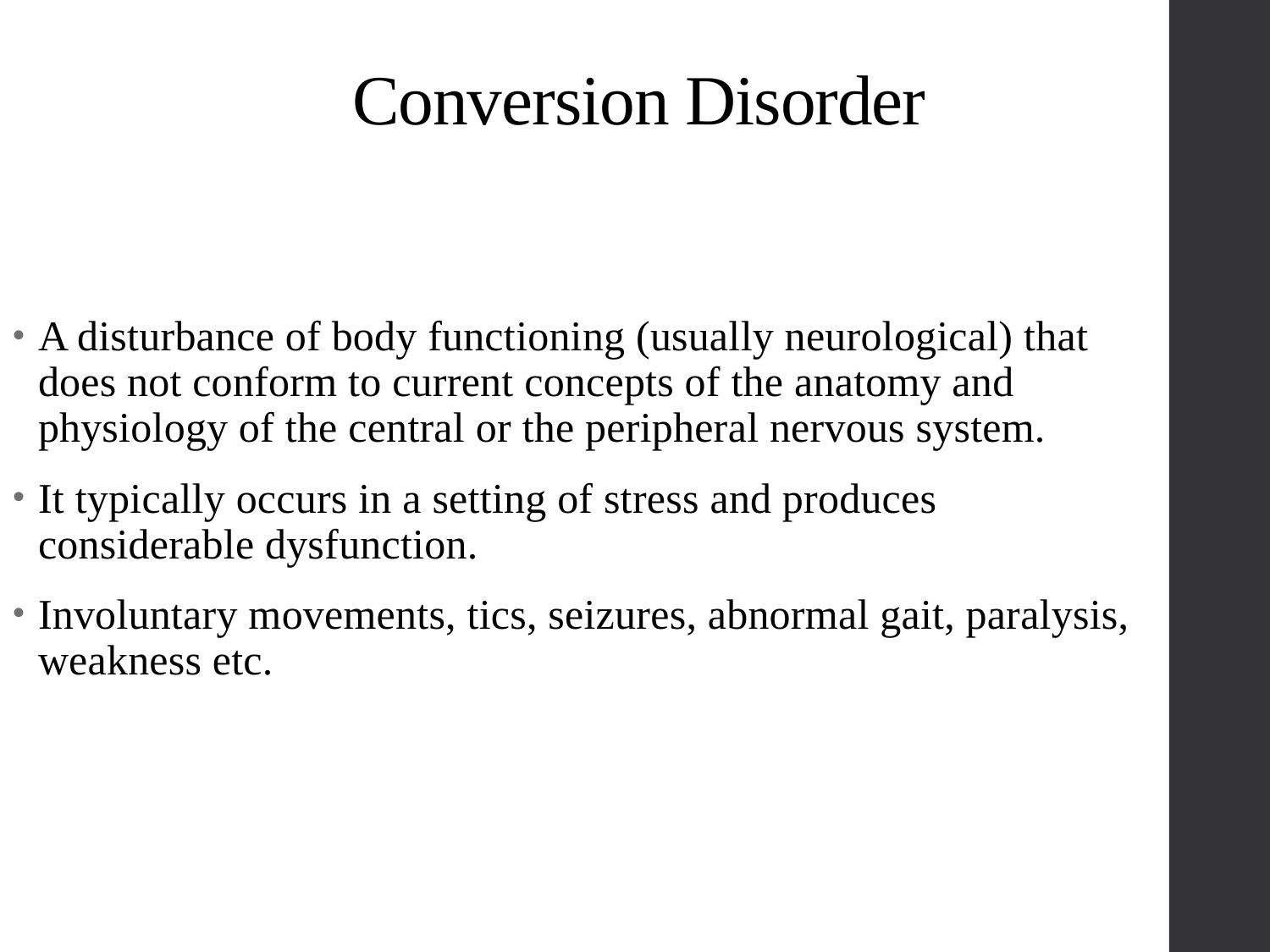

# Conversion Disorder

A disturbance of body functioning (usually neurological) that does not conform to current concepts of the anatomy and physiology of the central or the peripheral nervous system.
It typically occurs in a setting of stress and produces considerable dysfunction.
Involuntary movements, tics, seizures, abnormal gait, paralysis, weakness etc.